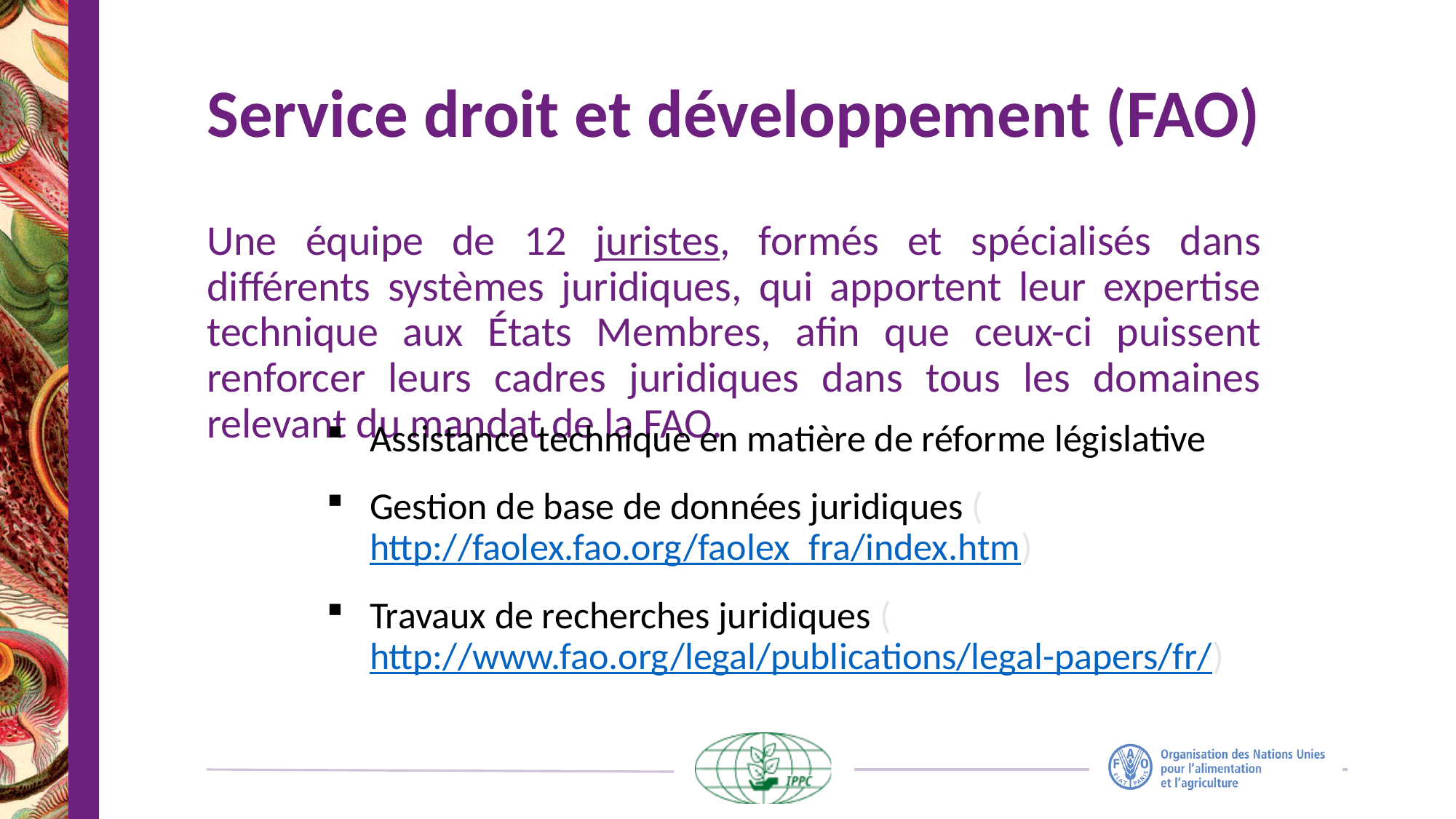

# Service droit et développement (FAO) Une équipe de 12 juristes, formés et spécialisés dans différents systèmes juridiques, qui apportent leur expertise technique aux États Membres, afin que ceux-ci puissent renforcer leurs cadres juridiques dans tous les domaines relevant du mandat de la FAO.

Assistance technique en matière de réforme législative
Gestion de base de données juridiques (http://faolex.fao.org/faolex_fra/index.htm)
Travaux de recherches juridiques (http://www.fao.org/legal/publications/legal-papers/fr/)